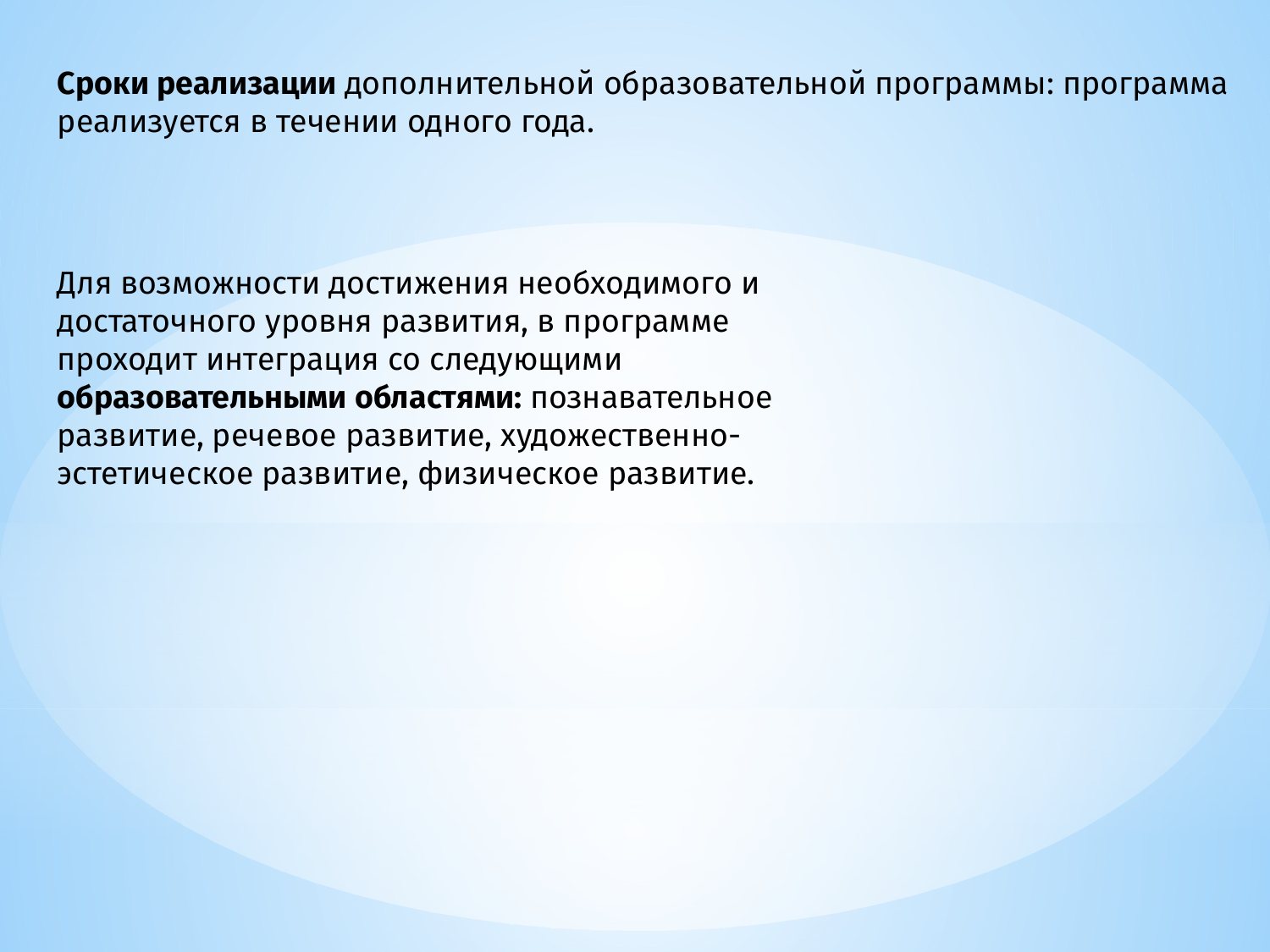

Сроки реализации дополнительной образовательной программы: программа реализуется в течении одного года.
Для возможности достижения необходимого и достаточного уровня развития, в программе проходит интеграция со следующими образовательными областями: познавательное развитие, речевое развитие, художественно-эстетическое развитие, физическое развитие.